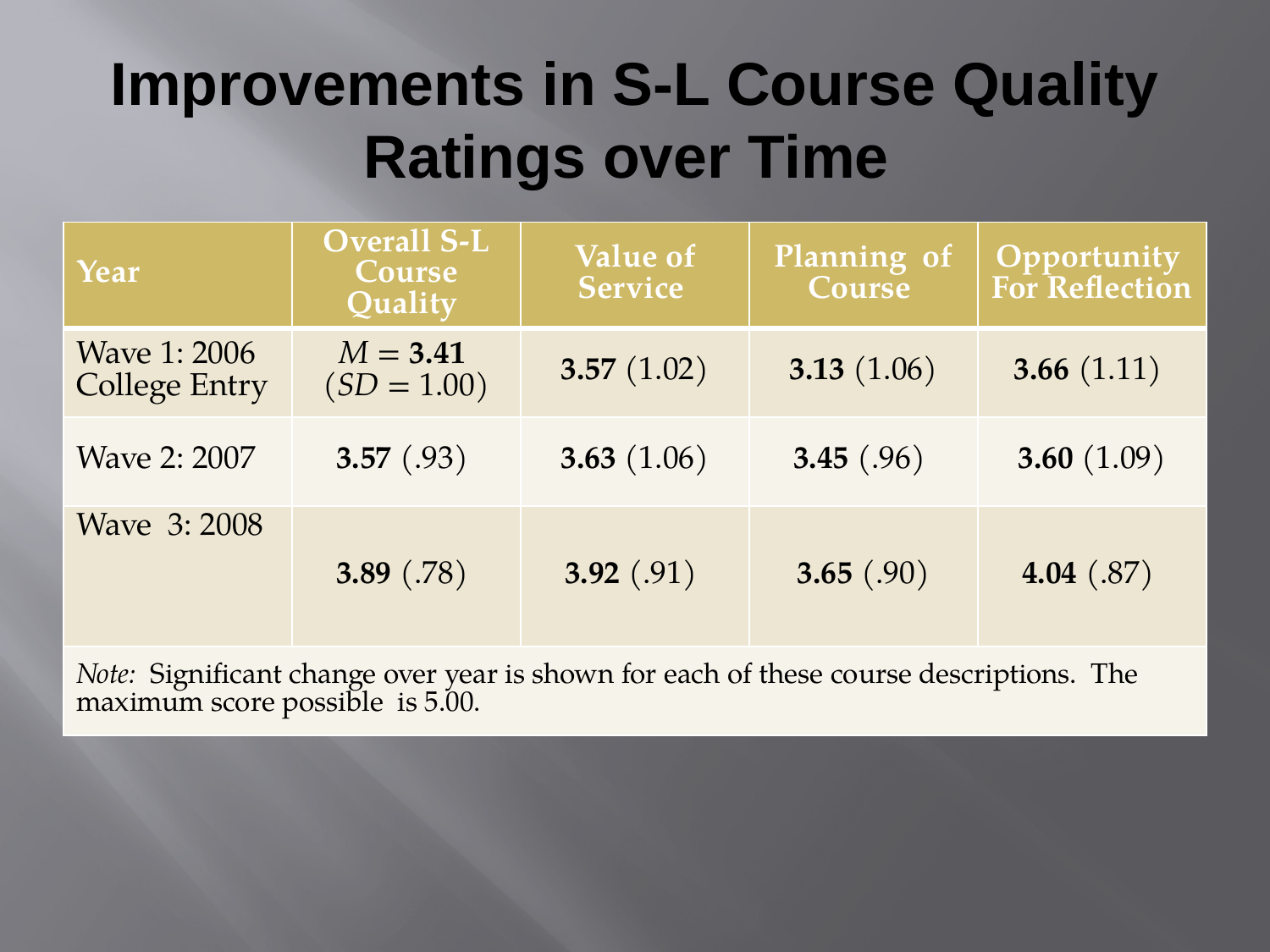

# Improvements in S-L Course Quality Ratings over Time
| Year | Overall S-L Course Quality | Value of Service | Planning of Course | Opportunity For Reflection |
| --- | --- | --- | --- | --- |
| Wave 1: 2006 College Entry | M = 3.41 (SD = 1.00) | 3.57 (1.02) | 3.13 (1.06) | 3.66 (1.11) |
| Wave 2: 2007 | 3.57 (.93) | 3.63 (1.06) | 3.45 (.96) | 3.60 (1.09) |
| Wave 3: 2008 | 3.89 (.78) | 3.92 (.91) | 3.65 (.90) | 4.04 (.87) |
| Note: Significant change over year is shown for each of these course descriptions. The maximum score possible is 5.00. |  |  |  |  |